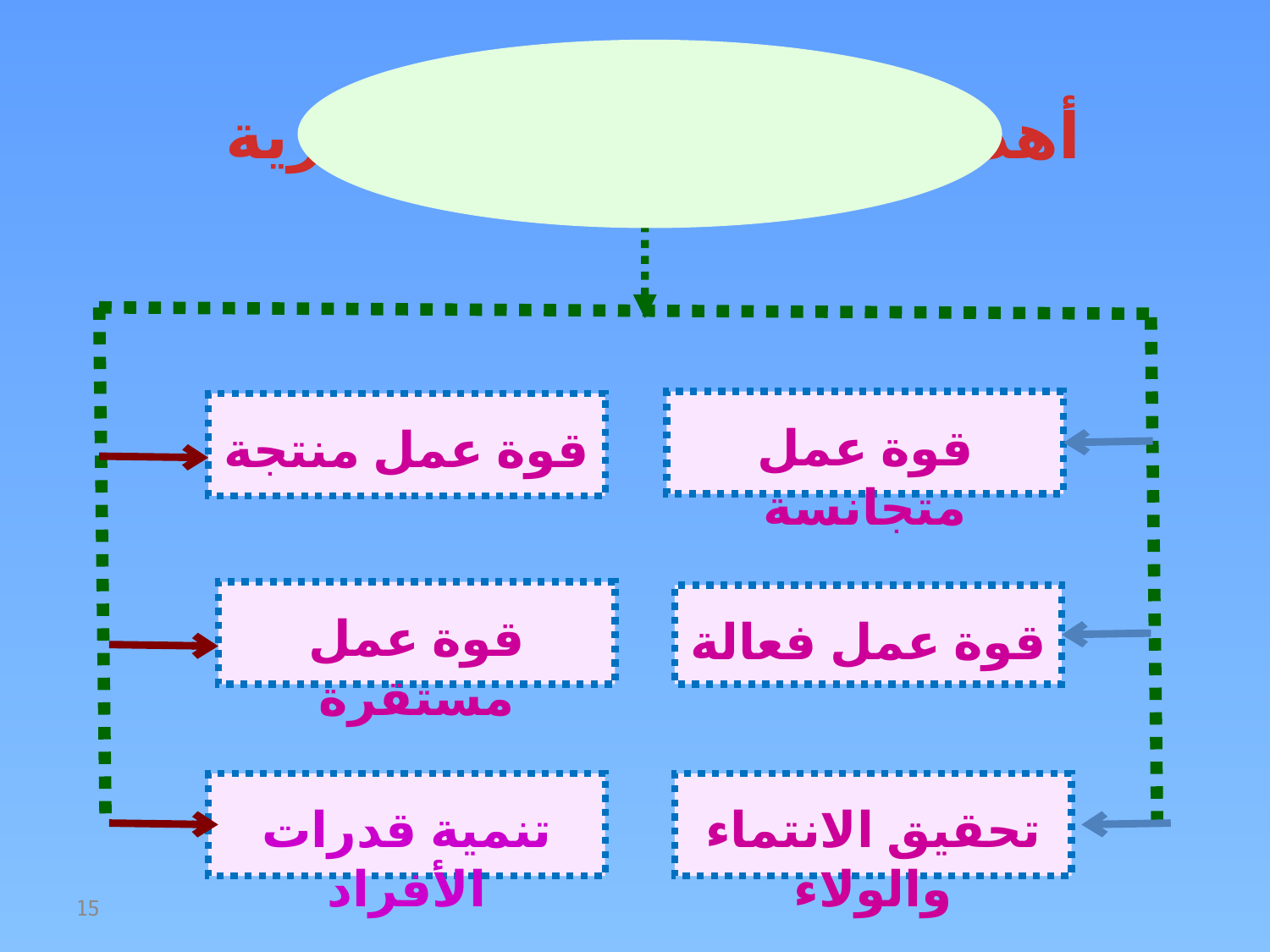

أهداف إدارة الموارد البشرية

قوة عمل متجانسة
قوة عمل منتجة
قوة عمل مستقرة
قوة عمل فعالة
تحقيق الانتماء والولاء
تنمية قدرات الأفراد
15